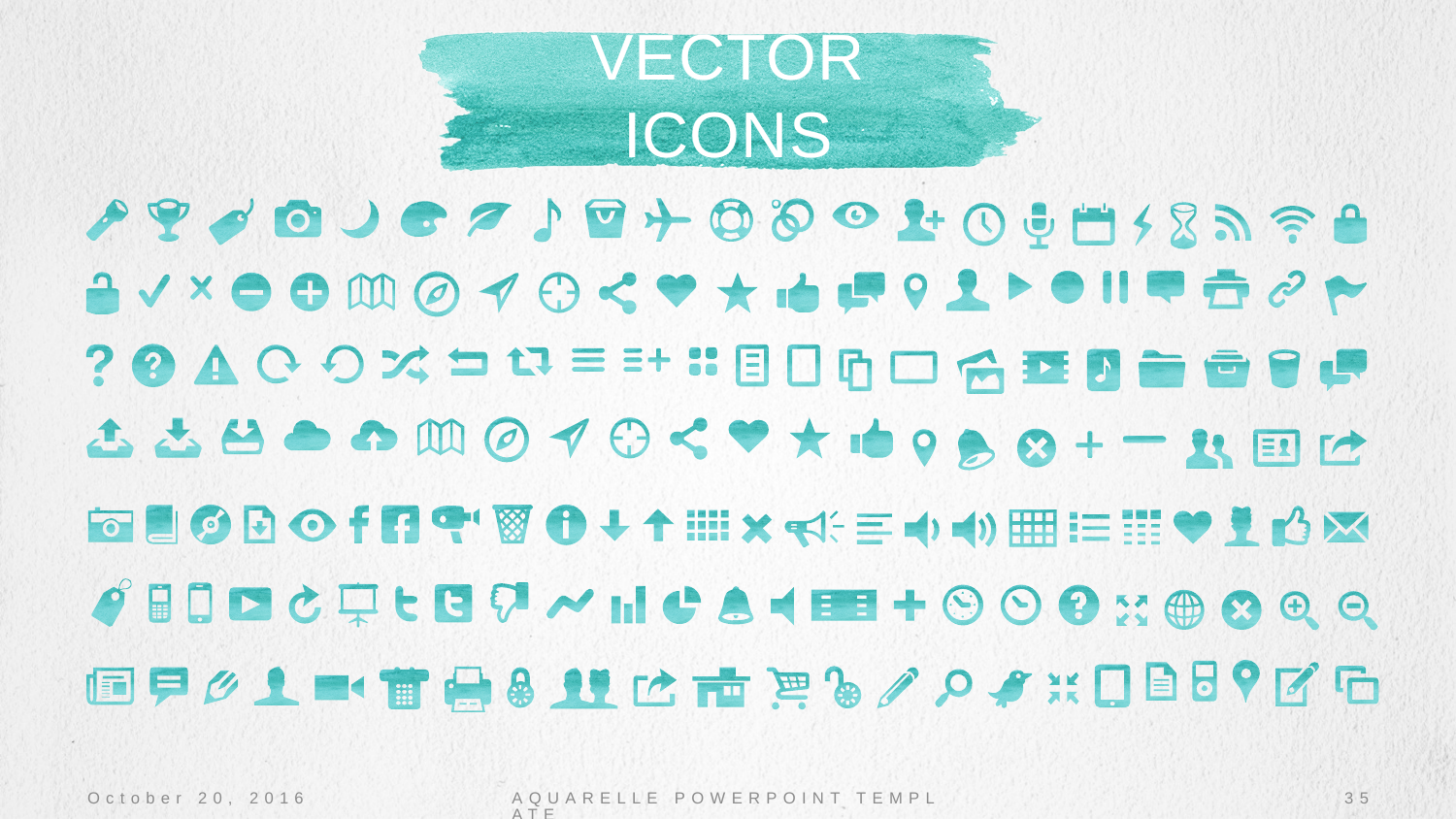

# VECTOR ICONS

October 20, 2016
AQUARELLE POWERPOINT TEMPLATE
35